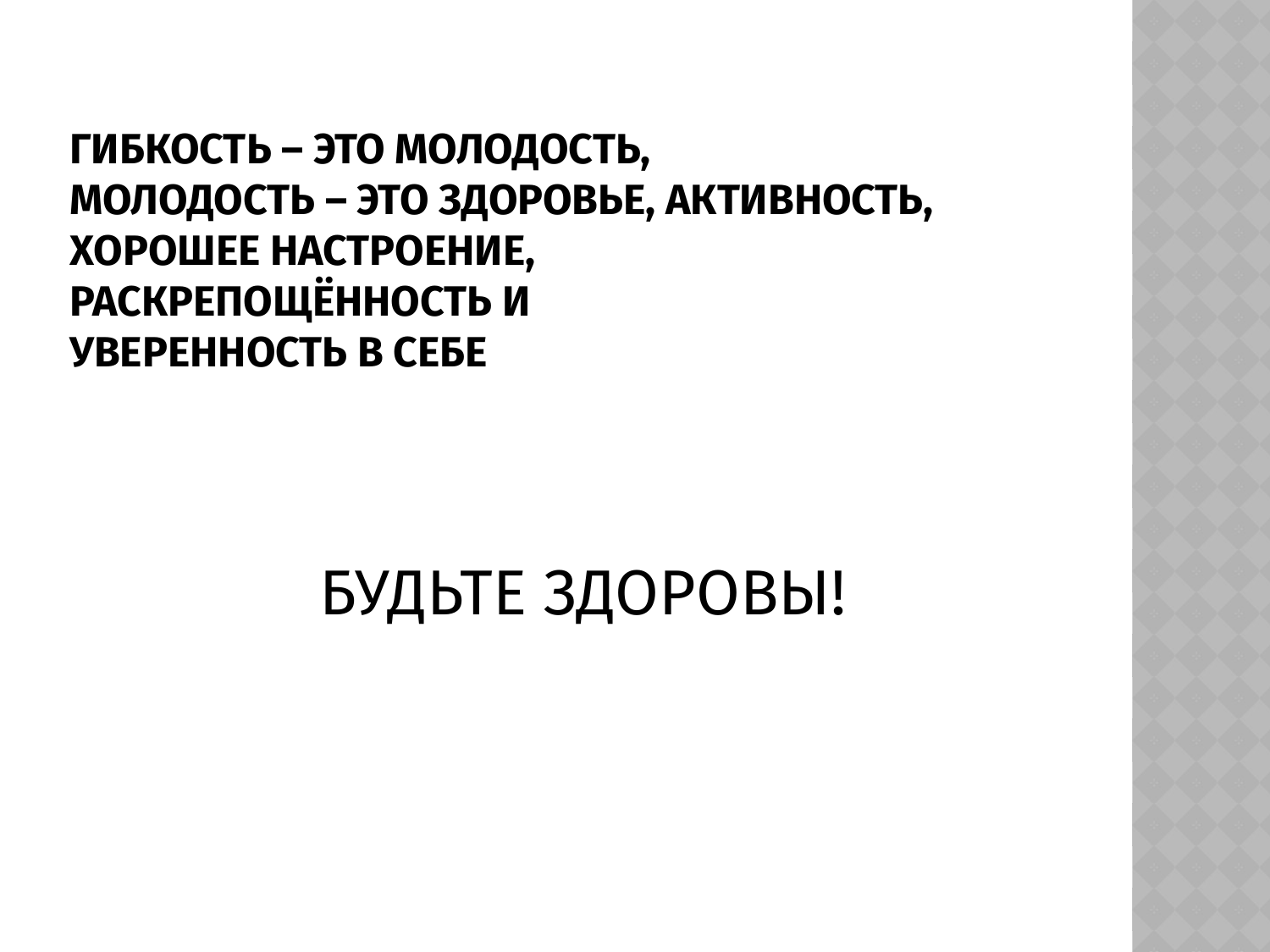

# Гибкость – это молодость, молодость – это здоровье, активность, хорошее настроение, раскрепощённость и уверенность в себе
  БУДЬТЕ ЗДОРОВЫ!